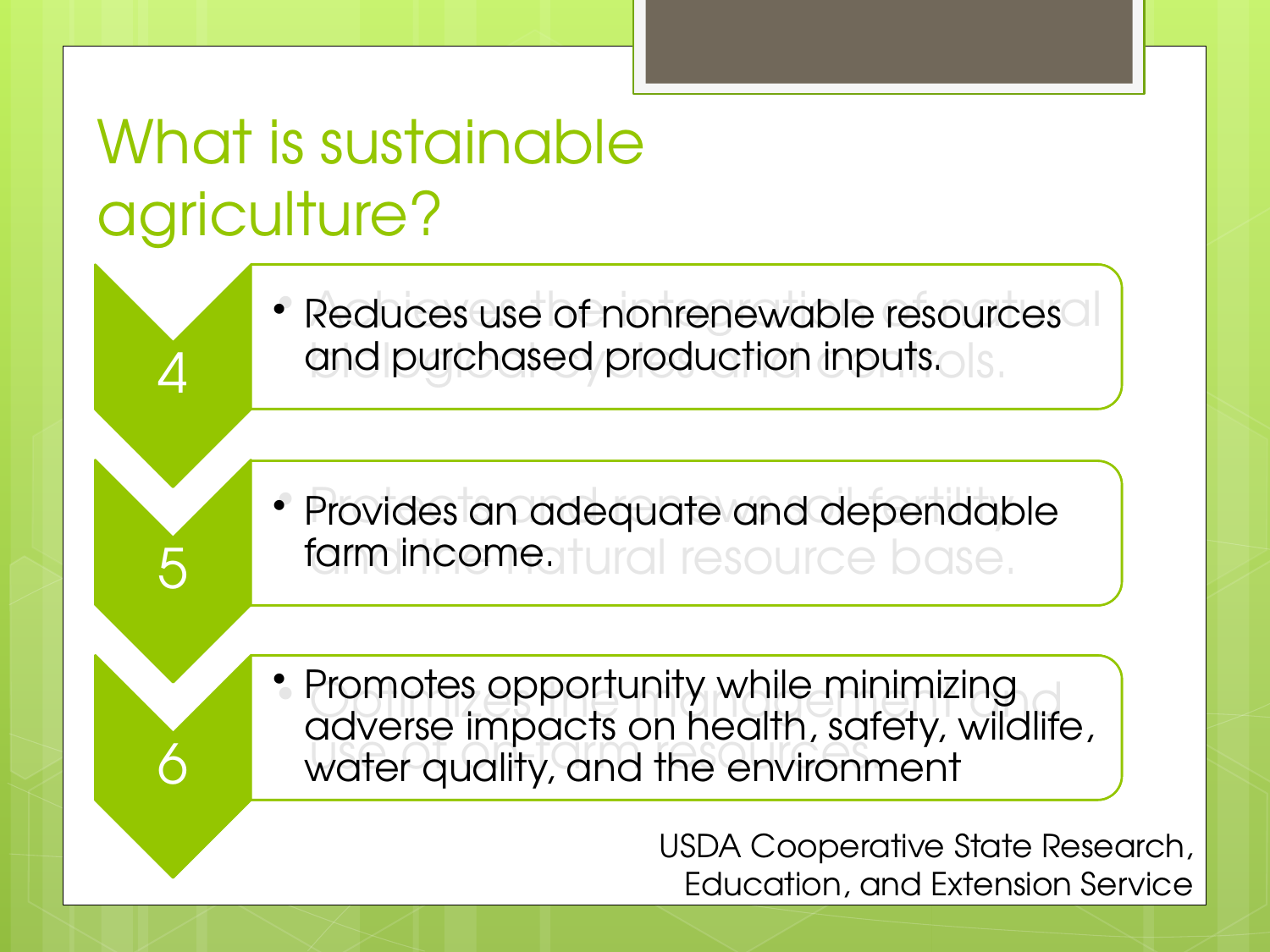

# What is sustainable agriculture?
1
Achieves the integration of natural biological cycles and controls.
2
Protects and renews soil fertility and the natural resource base.
3
Optimizes the management and use of on-farm resources.
4
Reduces use of nonrenewable resources and purchased production inputs.
5
Provides an adequate and dependable farm income.
6
Promotes opportunity while minimizing adverse impacts on health, safety, wildlife, water quality, and the environment
USDA Cooperative State Research,
Education, and Extension Service